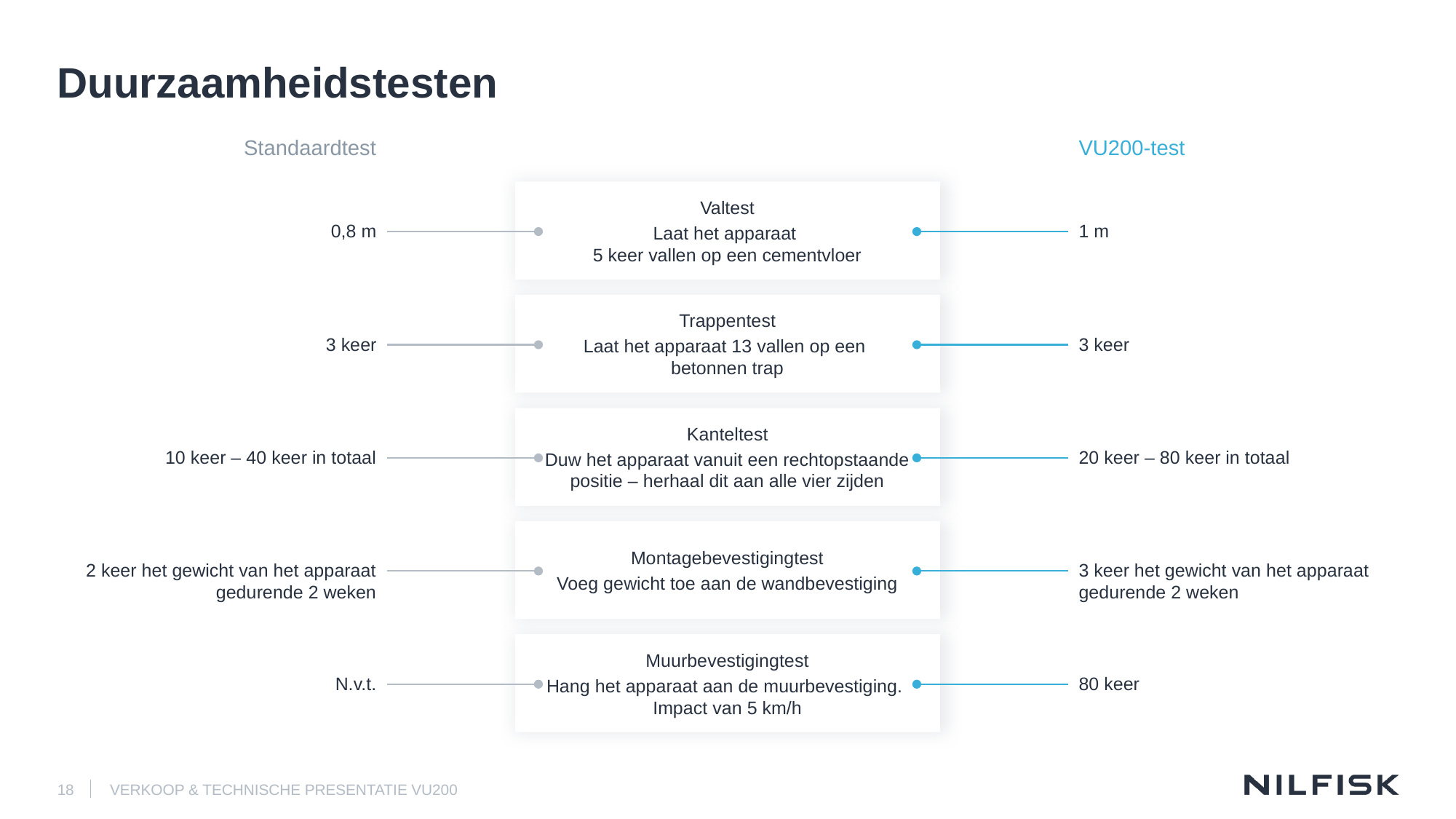

# Duurzaamheidstesten
Standaardtest
VU200-test
Valtest
Laat het apparaat
5 keer vallen op een cementvloer
0,8 m
1 m
Trappentest
Laat het apparaat 13 vallen op een
betonnen trap
3 keer
3 keer
Kanteltest
Duw het apparaat vanuit een rechtopstaande positie – herhaal dit aan alle vier zijden
10 keer – 40 keer in totaal
20 keer – 80 keer in totaal
Montagebevestigingtest
Voeg gewicht toe aan de wandbevestiging
2 keer het gewicht van het apparaat gedurende 2 weken
3 keer het gewicht van het apparaat gedurende 2 weken
Muurbevestigingtest
Hang het apparaat aan de muurbevestiging.
Impact van 5 km/h
N.v.t.
80 keer
18
VERKOOP & TECHNISCHE PRESENTATIE VU200